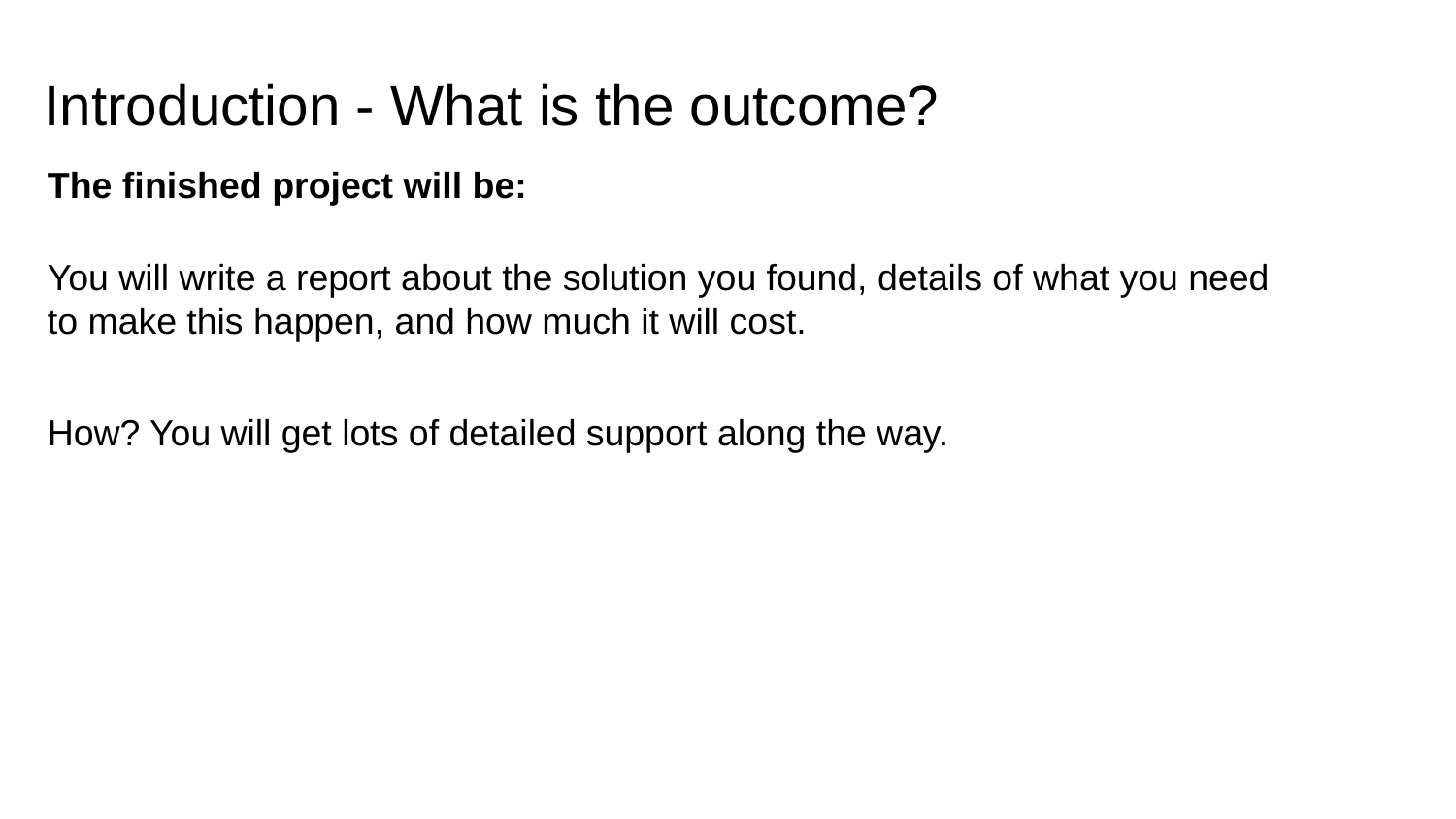

# Introduction - What is the outcome?
The finished project will be:

You will write a report about the solution you found, details of what you need to make this happen, and how much it will cost.

How? You will get lots of detailed support along the way.